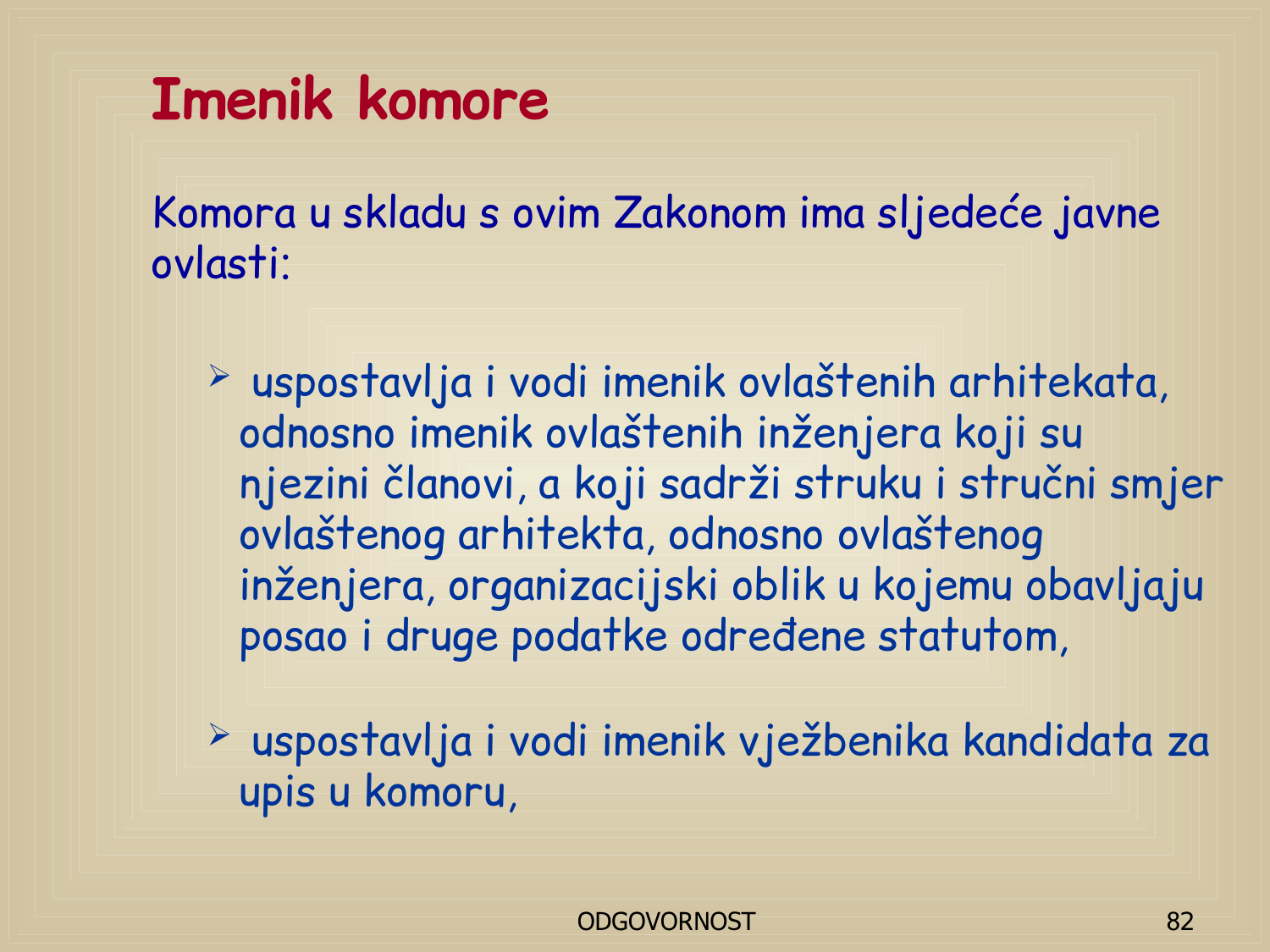

# Imenik komore
Komora u skladu s ovim Zakonom ima sljedeće javne ovlasti:

 uspostavlja i vodi imenik ovlaštenih arhitekata, odnosno imenik ovlaštenih inženjera koji su njezini članovi, a koji sadrži struku i stručni smjer ovlaštenog arhitekta, odnosno ovlaštenog inženjera, organizacijski oblik u kojemu obavljaju posao i druge podatke određene statutom,

 uspostavlja i vodi imenik vježbenika kandidata za upis u komoru,

ODGOVORNOST
82